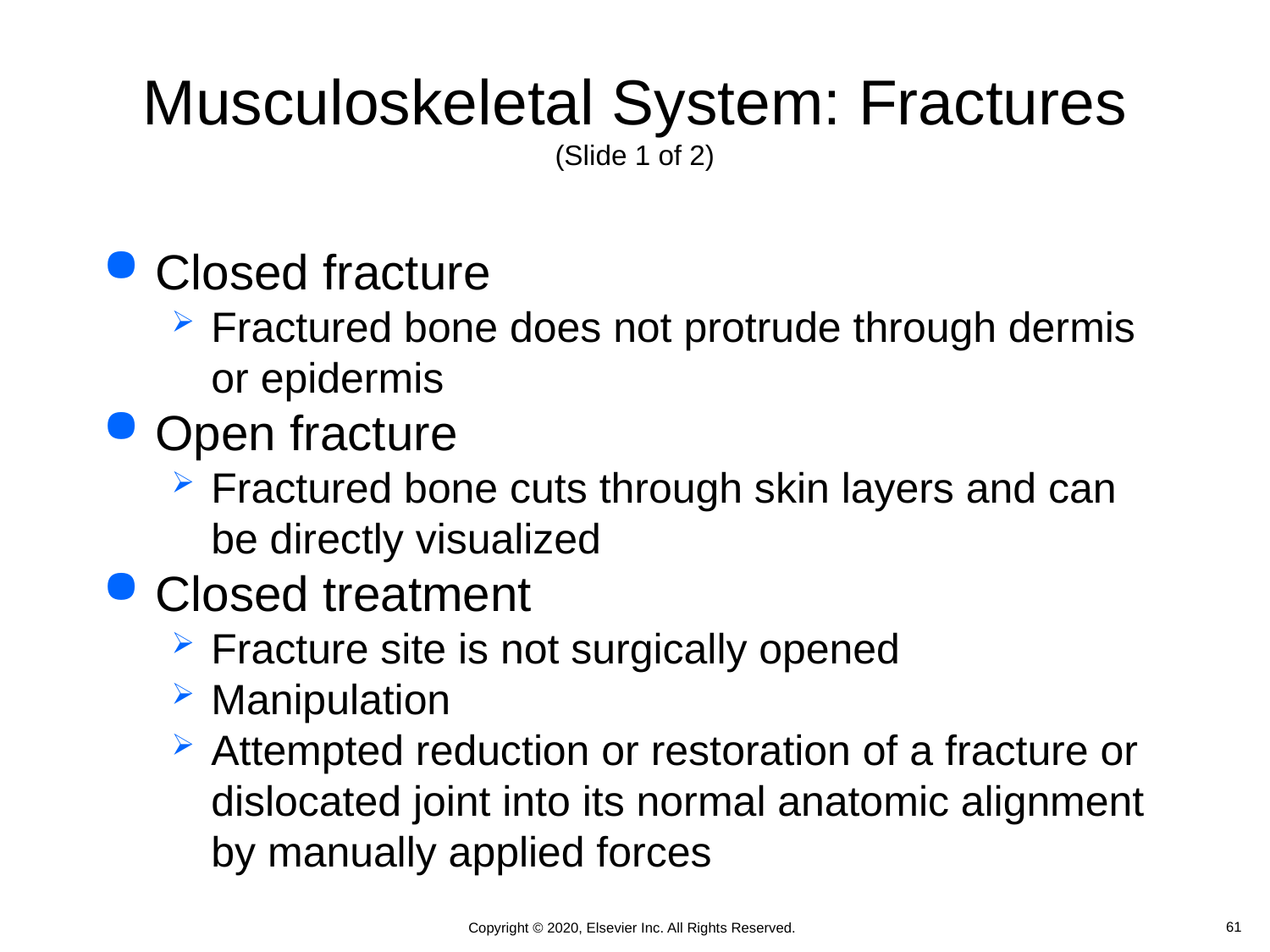

# Musculoskeletal System: Fractures (Slide 1 of 2)
Closed fracture
Fractured bone does not protrude through dermis or epidermis
Open fracture
Fractured bone cuts through skin layers and can be directly visualized
Closed treatment
Fracture site is not surgically opened
Manipulation
Attempted reduction or restoration of a fracture or dislocated joint into its normal anatomic alignment by manually applied forces
 61